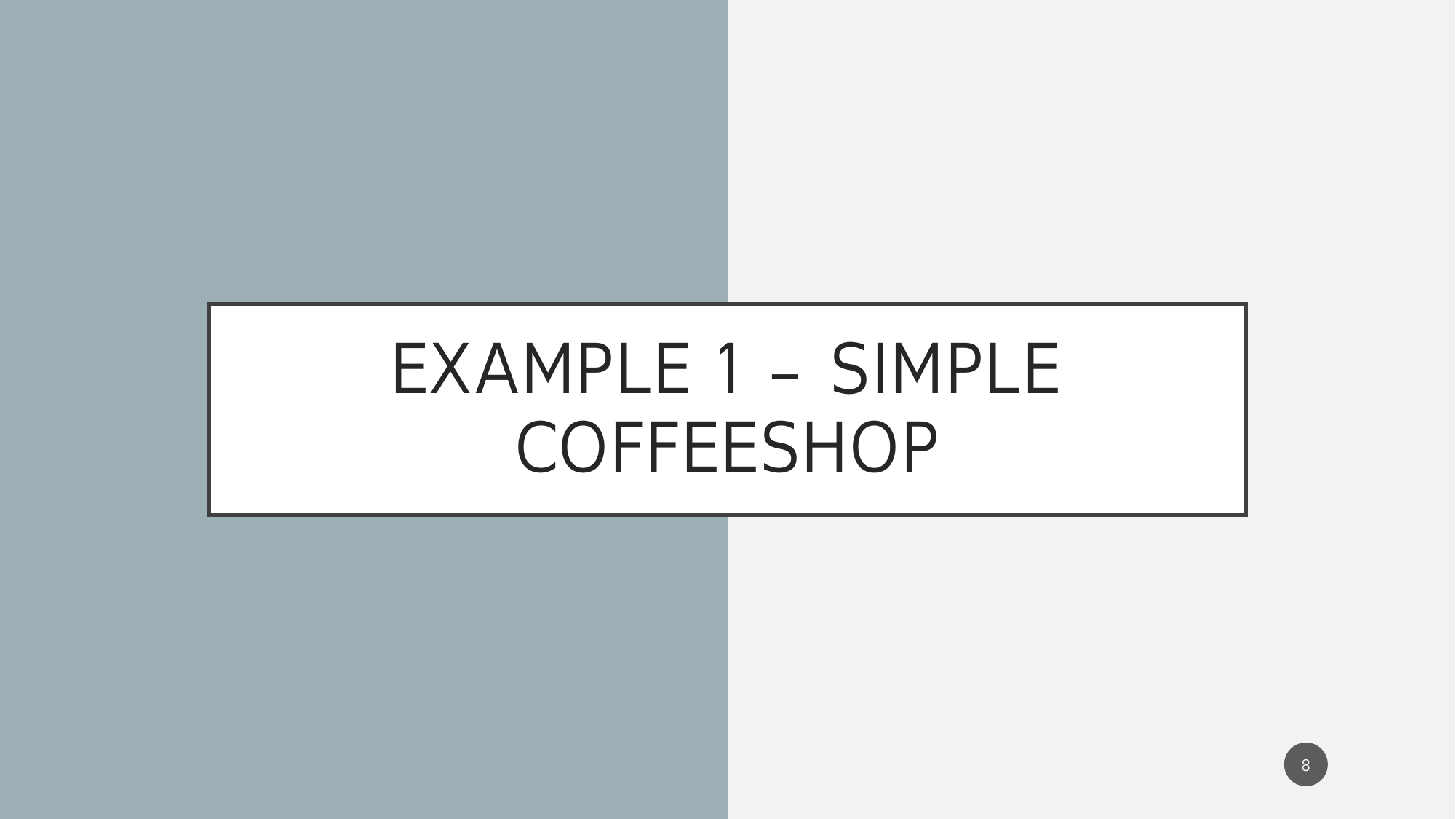

# Example 1 – Simple coffeeshop
8